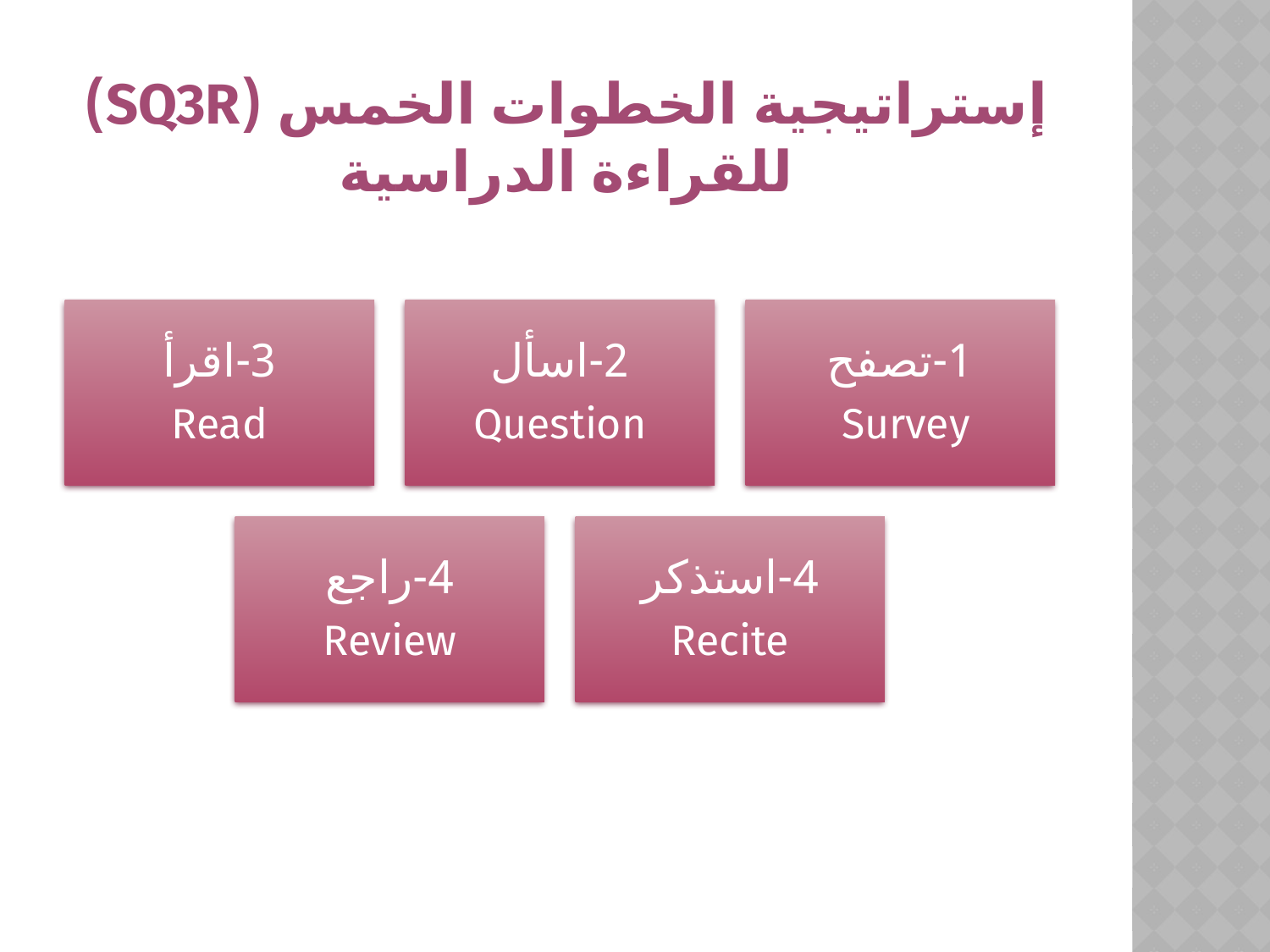

# إستراتيجية الخطوات الخمس (SQ3R) للقراءة الدراسية
3-اقرأ
Read
2-اسأل
Question
1-تصفح
Survey
4-راجع
Review
4-استذكر
Recite